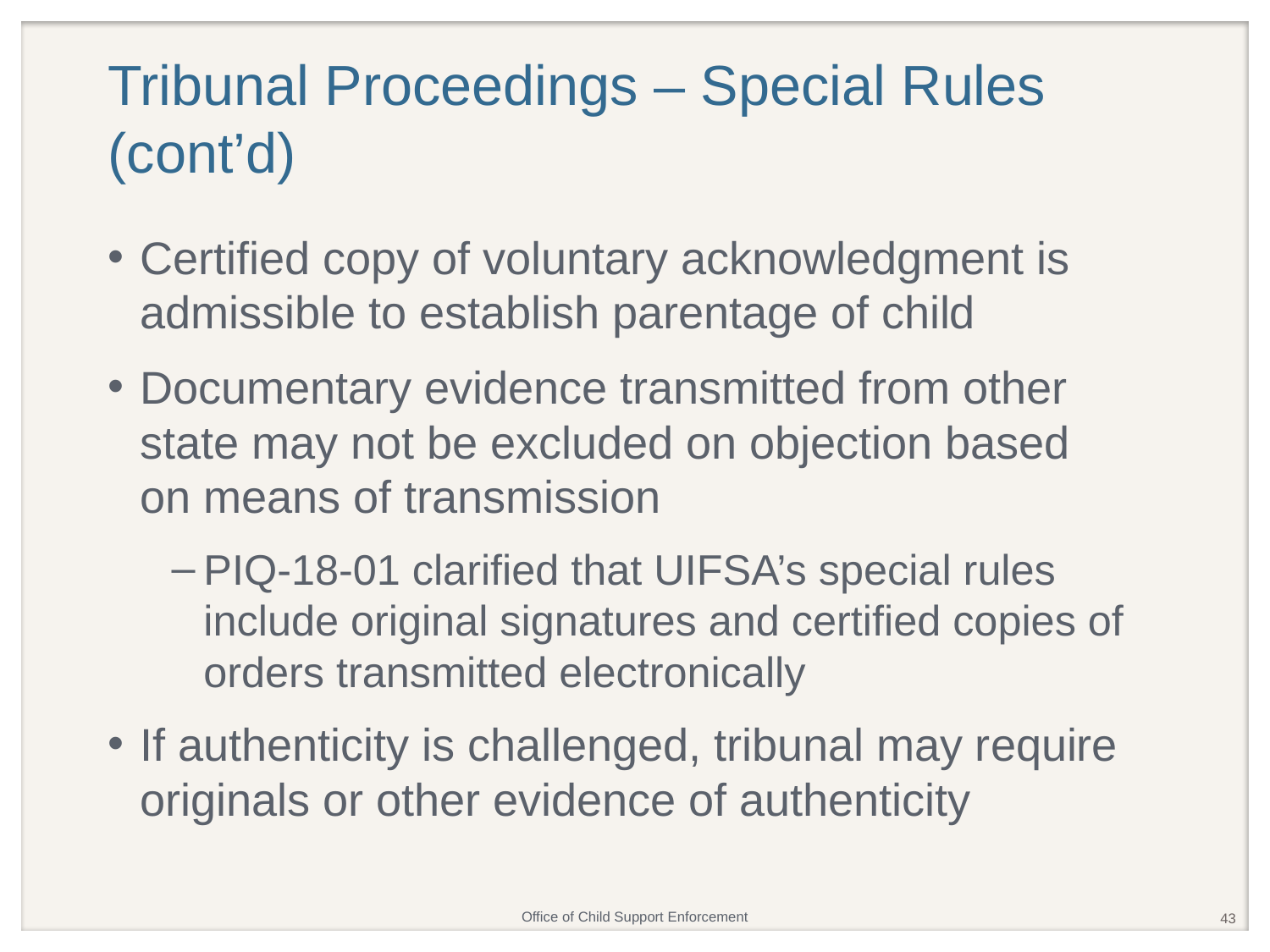

# Tribunal Proceedings – Special Rules (cont’d)
Certified copy of voluntary acknowledgment is admissible to establish parentage of child
Documentary evidence transmitted from other state may not be excluded on objection based on means of transmission
PIQ-18-01 clarified that UIFSA’s special rules include original signatures and certified copies of orders transmitted electronically
If authenticity is challenged, tribunal may require originals or other evidence of authenticity

43